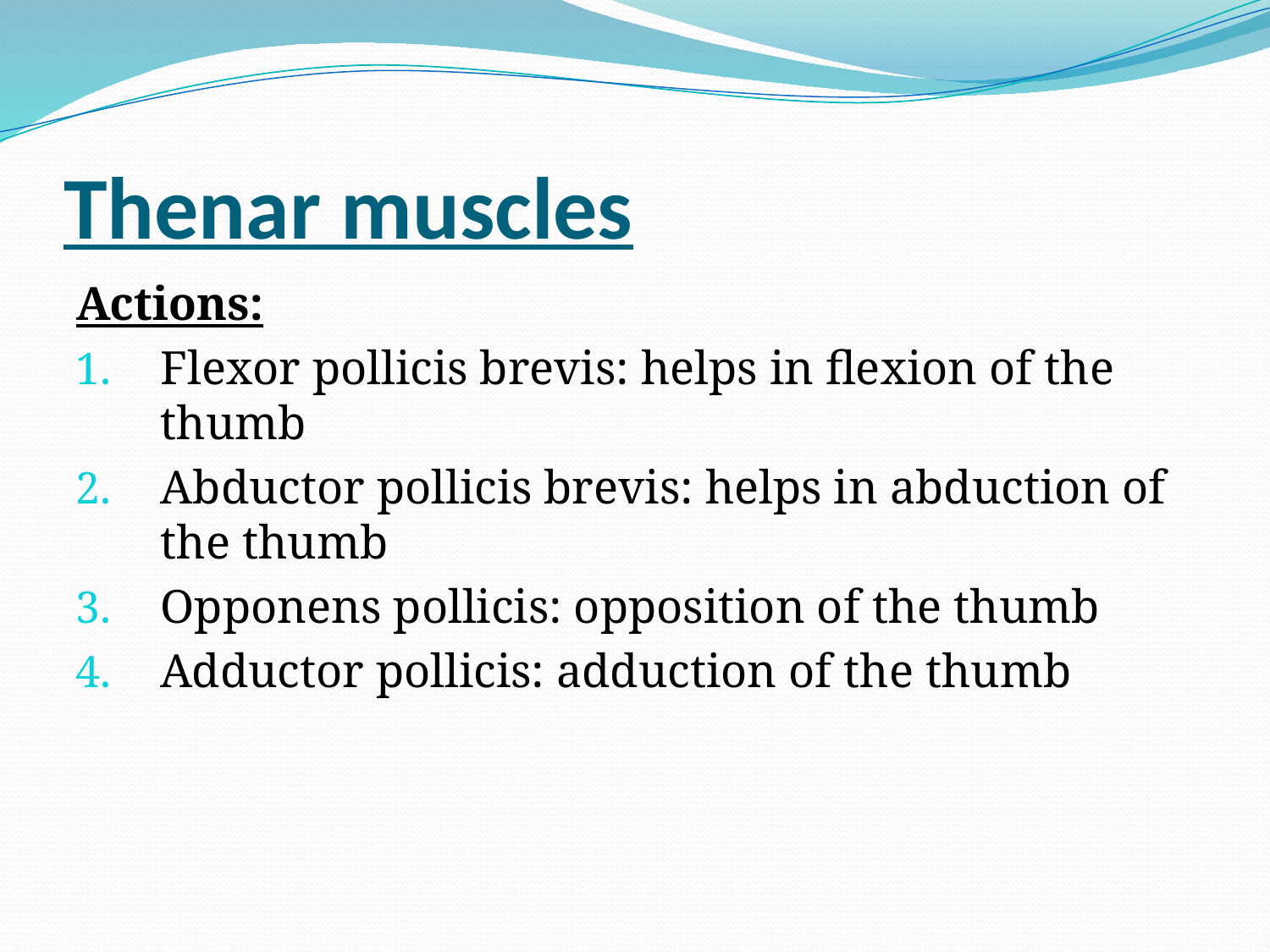

# Thenar muscles
Actions:
Flexor pollicis brevis: helps in flexion of the thumb
Abductor pollicis brevis: helps in abduction of the thumb
Opponens pollicis: opposition of the thumb
Adductor pollicis: adduction of the thumb